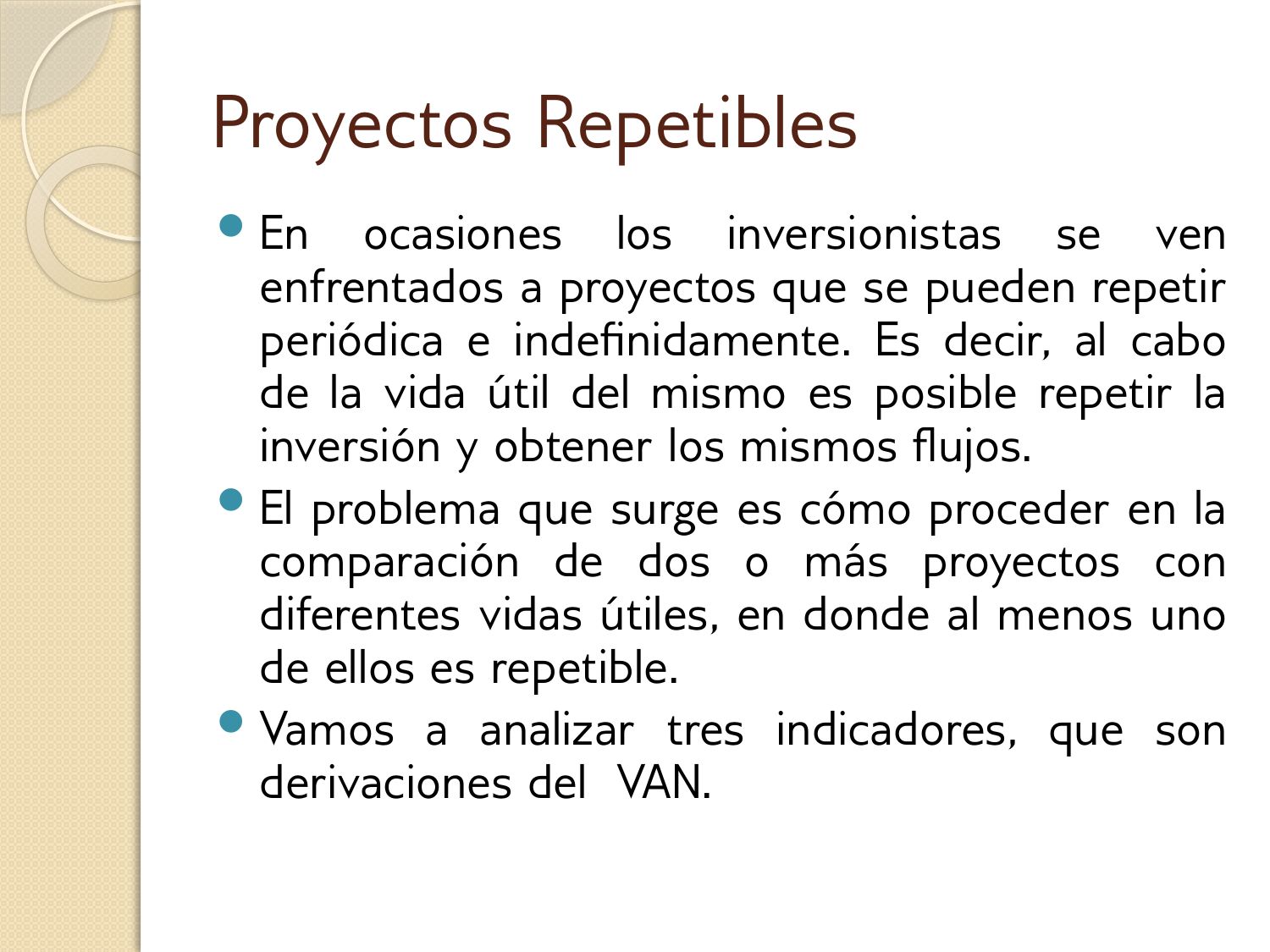

# Proyectos Repetibles
En ocasiones los inversionistas se ven enfrentados a proyectos que se pueden repetir periódica e indefinidamente. Es decir, al cabo de la vida útil del mismo es posible repetir la inversión y obtener los mismos flujos.
El problema que surge es cómo proceder en la comparación de dos o más proyectos con diferentes vidas útiles, en donde al menos uno de ellos es repetible.
Vamos a analizar tres indicadores, que son derivaciones del  VAN.